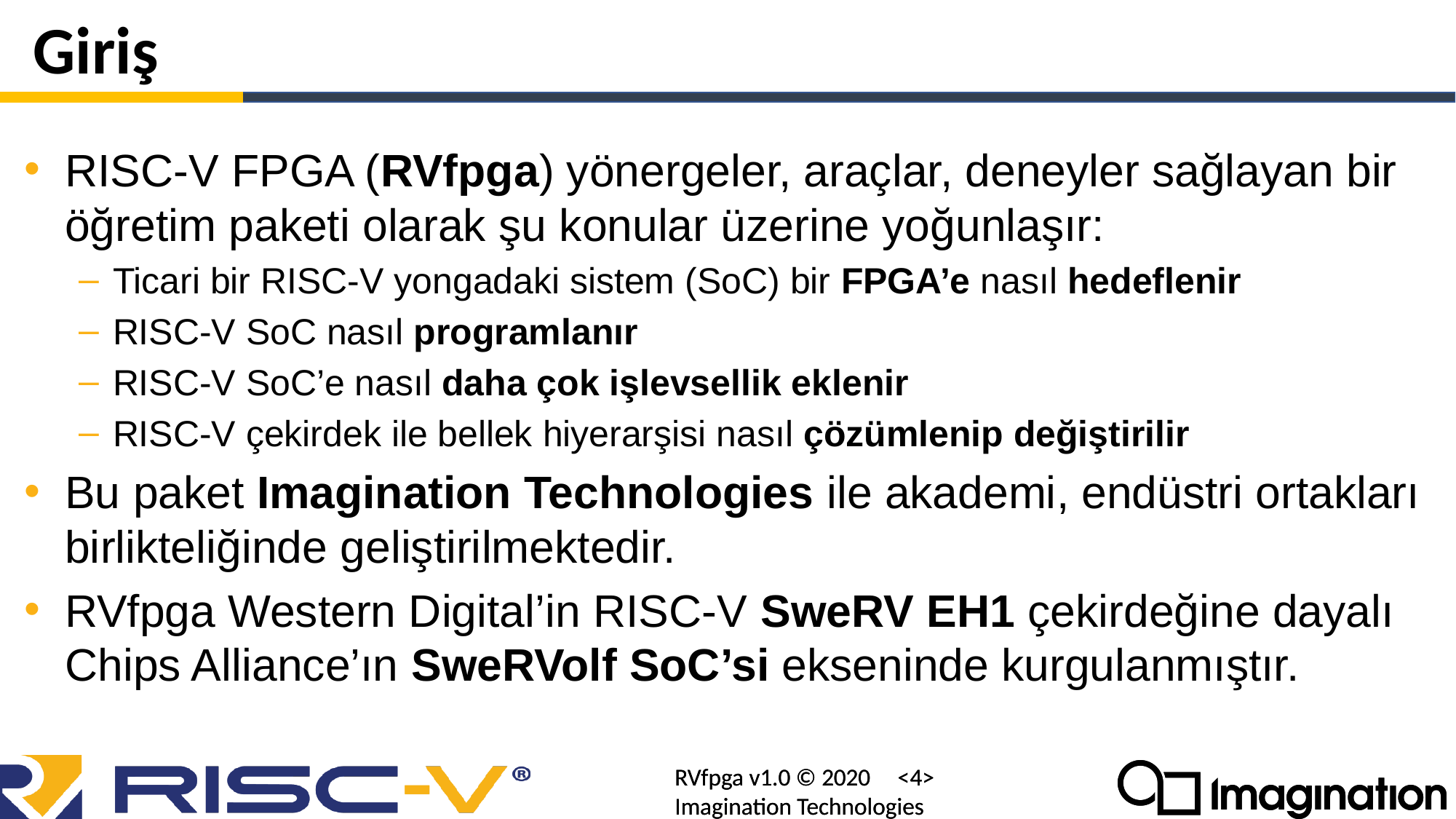

# Giriş
RISC-V FPGA (RVfpga) yönergeler, araçlar, deneyler sağlayan bir öğretim paketi olarak şu konular üzerine yoğunlaşır:
Ticari bir RISC-V yongadaki sistem (SoC) bir FPGA’e nasıl hedeflenir
RISC-V SoC nasıl programlanır
RISC-V SoC’e nasıl daha çok işlevsellik eklenir
RISC-V çekirdek ile bellek hiyerarşisi nasıl çözümlenip değiştirilir
Bu paket Imagination Technologies ile akademi, endüstri ortakları birlikteliğinde geliştirilmektedir.
RVfpga Western Digital’in RISC-V SweRV EH1 çekirdeğine dayalı Chips Alliance’ın SweRVolf SoC’si ekseninde kurgulanmıştır.